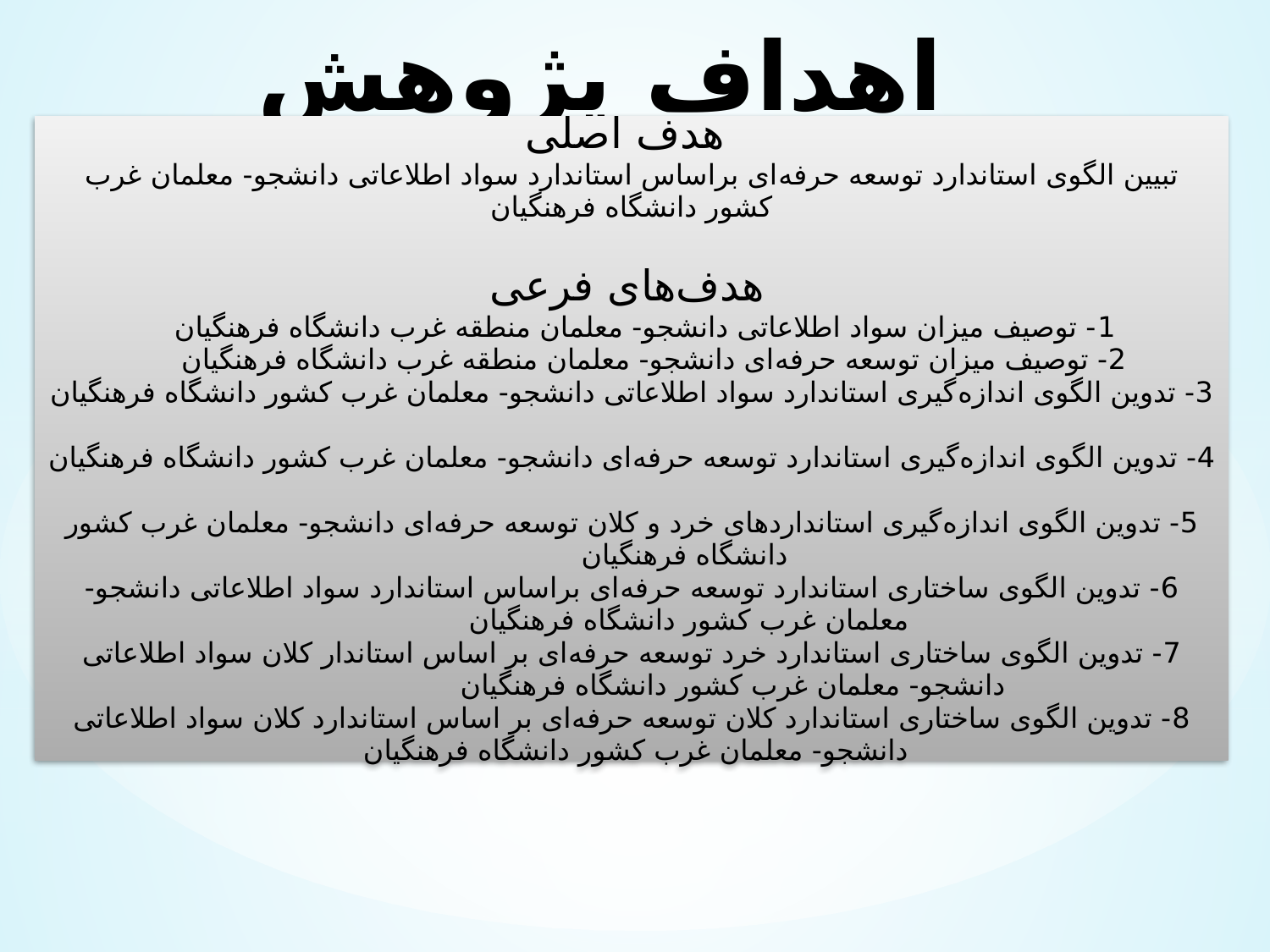

# اهداف پژوهش

 هدف اصلی
 هدف‌های فرعی
2- توصیف میزان توسعه حرفه‌ای دانشجو- معلمان منطقه غرب دانشگاه فرهنگیان
4- تدوین الگوی اندازه‌گیری استاندارد توسعه حرفه‌ای دانشجو- معلمان غرب کشور دانشگاه فرهنگیان